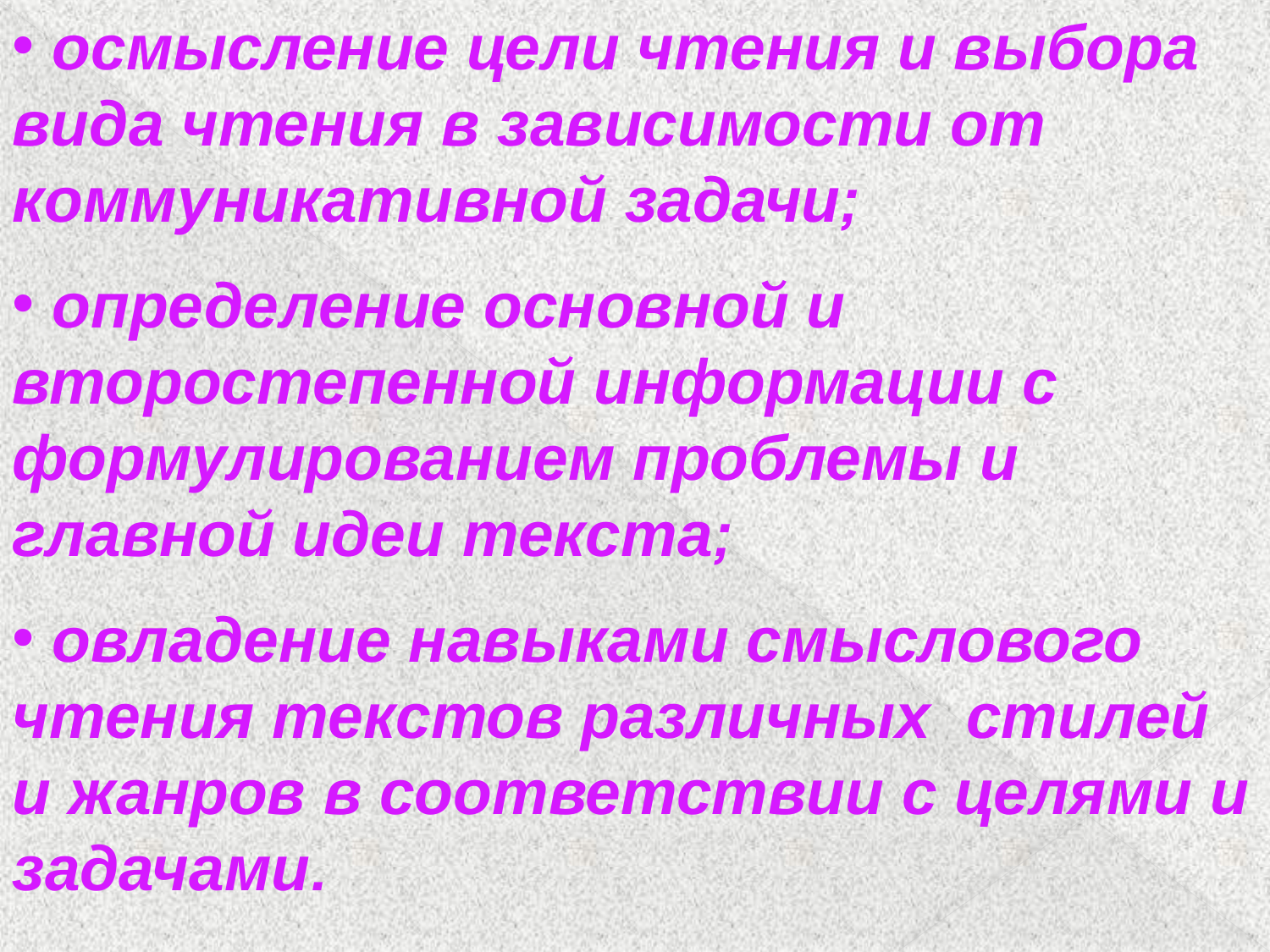

осмысление цели чтения и выбора вида чтения в зависимости от коммуникативной задачи;

 определение основной и второстепенной информации с формулированием проблемы и главной идеи текста;

 овладение навыками смыслового чтения текстов различных  стилей и жанров в соответствии с целями и задачами.